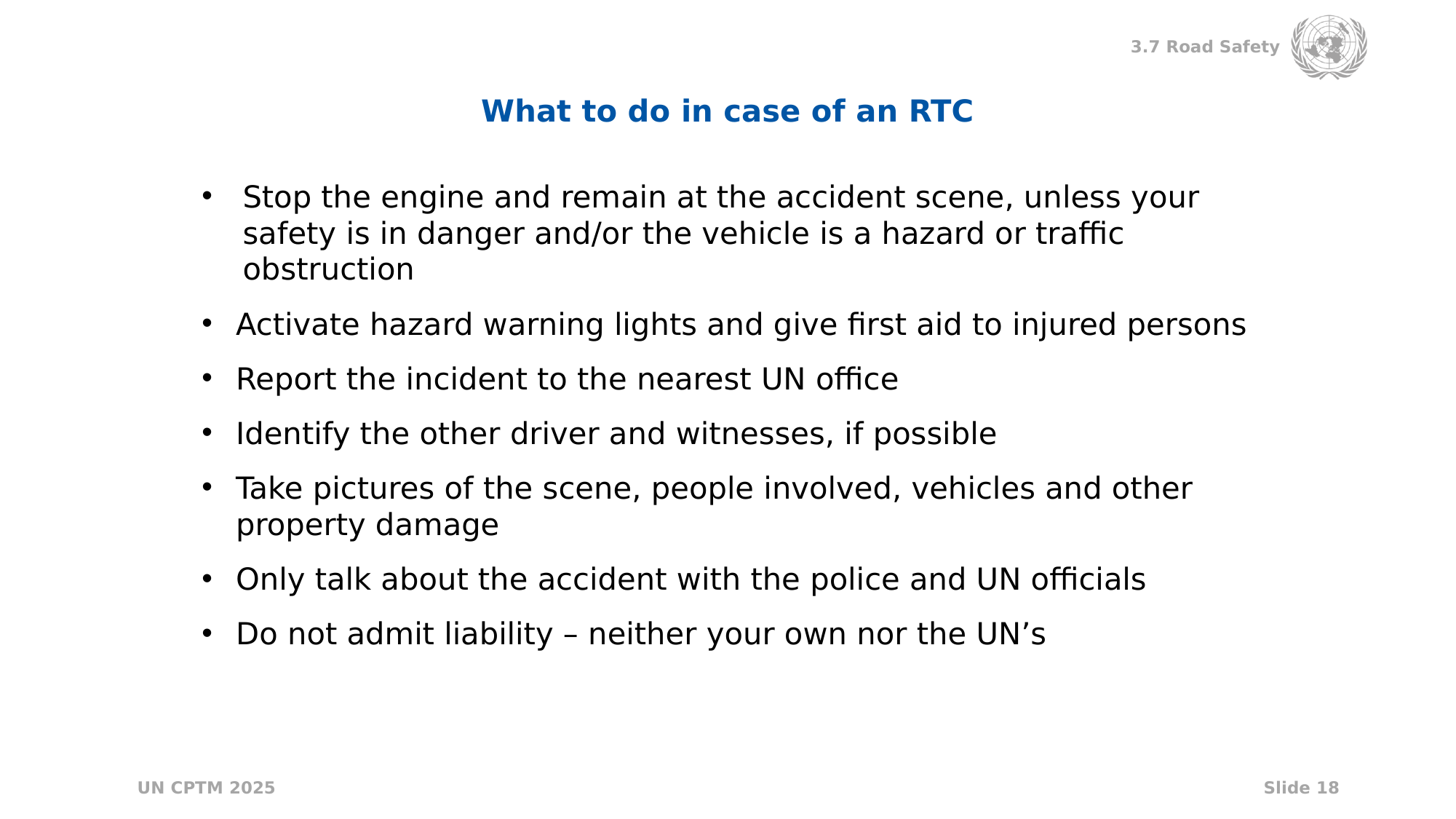

What to do in case of an RTC
Stop the engine and remain at the accident scene, unless your safety is in danger and/or the vehicle is a hazard or traffic obstruction
Activate hazard warning lights and give first aid to injured persons
Report the incident to the nearest UN office
Identify the other driver and witnesses, if possible
Take pictures of the scene, people involved, vehicles and other property damage
Only talk about the accident with the police and UN officials
Do not admit liability – neither your own nor the UN’s